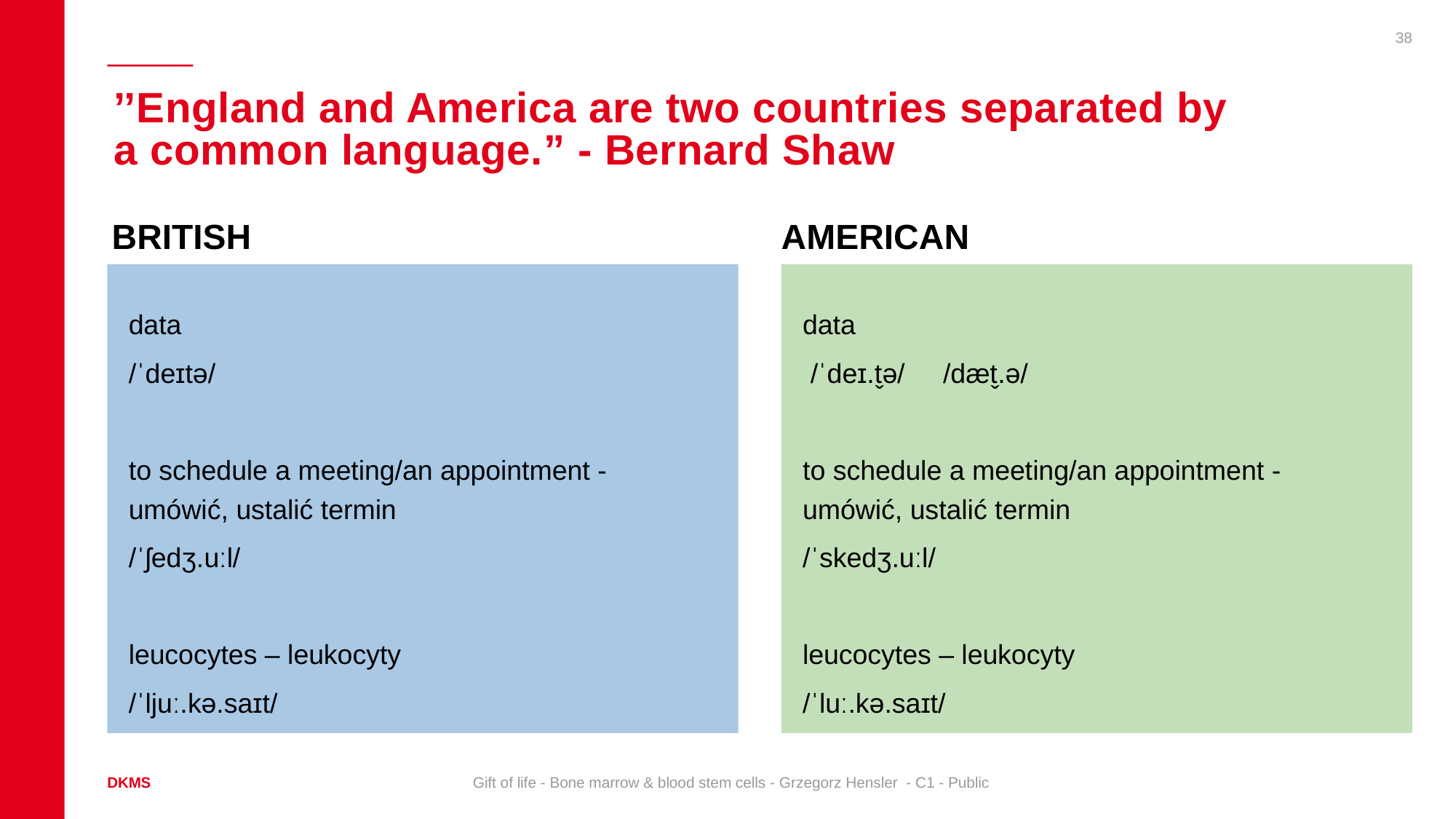

38
# ’’England and America are two countries separated by a common language.” - Bernard Shaw
British
american
data
/ˈdeɪtə/

to schedule a meeting/an appointment - umówić, ustalić termin
/ˈʃedʒ.uːl/

leucocytes – leukocyty
/ˈljuː.kə.saɪt/

data
 /ˈdeɪ.t̬ə/     /dæt̬.ə/

to schedule a meeting/an appointment - umówić, ustalić termin
/ˈskedʒ.uːl/

leucocytes – leukocyty
/ˈluː.kə.saɪt/

Gift of life - Bone marrow & blood stem cells - Grzegorz Hensler  - C1 - Public